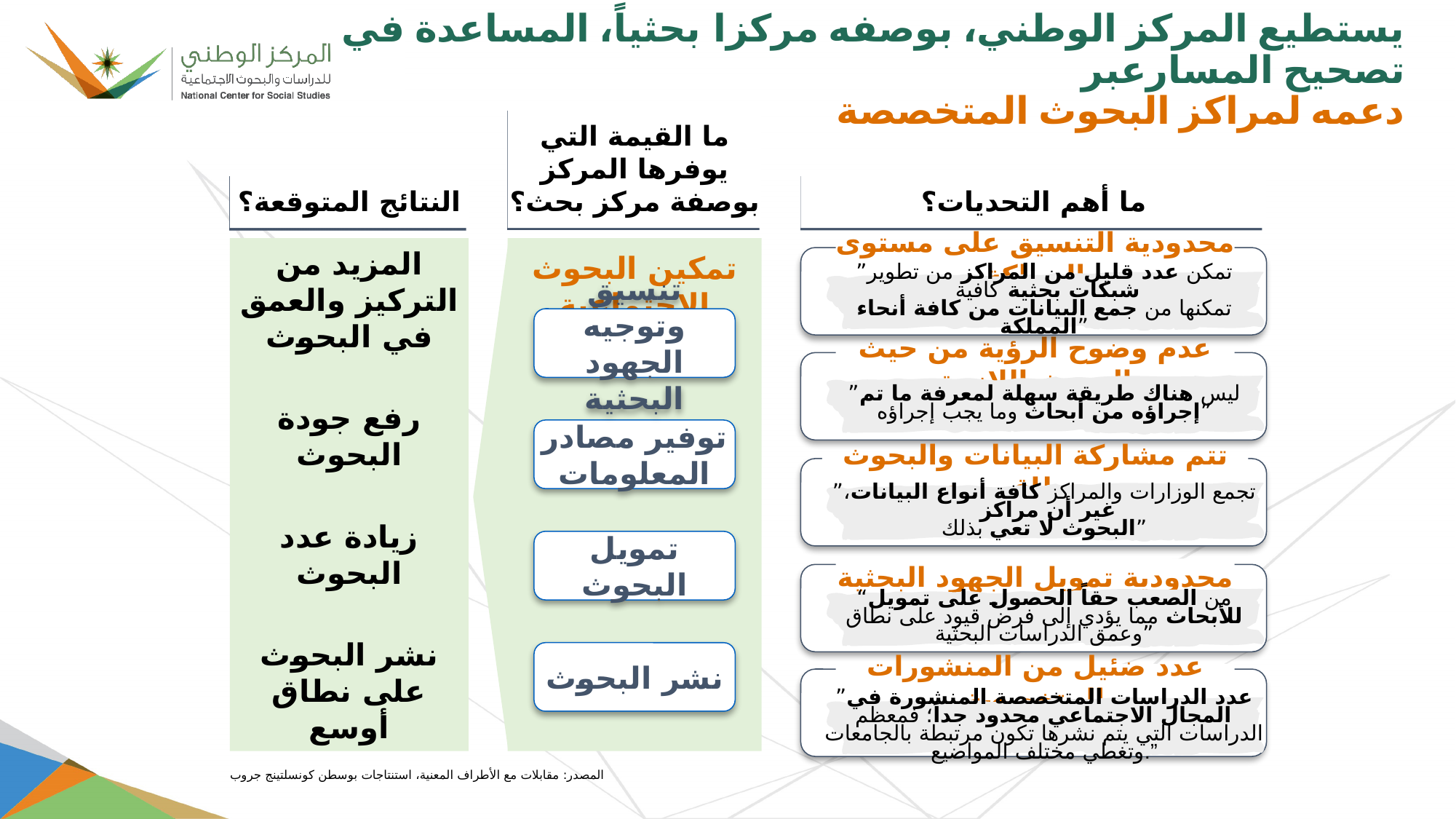

# يستطيع المركز الوطني، بوصفه مركزا بحثياً، المساعدة في تصحيح المسارعبر دعمه لمراكز البحوث المتخصصة
ما القيمة التي يوفرها المركز بوصفة مركز بحث؟
ما أهم التحديات؟
النتائج المتوقعة؟
المزيد من التركيز والعمق في البحوث
رفع جودة البحوث
زيادة عدد البحوث
نشر البحوث على نطاق أوسع
تمكين البحوث الاجتماعية
محدودية التنسيق على مستوى المملكة

”تمكن عدد قليل من المراكز من تطوير شبكات بحثية كافية
تمكنها من جمع البيانات من كافة أنحاء المملكة”
تنسيق وتوجيه الجهود البحثية
عدم وضوح الرؤية من حيث البحوث اللازمة

”ليس هناك طريقة سهلة لمعرفة ما تم إجراؤه من أبحاث وما يجب إجراؤه”
توفير مصادر المعلومات
تتم مشاركة البيانات والبحوث ضمن نطاق محدود

”تجمع الوزارات والمراكز كافة أنواع البيانات، غير أن مراكز
البحوث لا تعي بذلك”

تمويل البحوث
محدودية تمويل الجهود البحثية

“من الصعب حقاً الحصول على تمويل للأبحاث مما يؤدي إلى فرض قيود على نطاق وعمق الدراسات البحثية”
نشر البحوث
عدد ضئيل من المنشورات المتخصصة

”عدد الدراسات المتخصصة المنشورة في المجال الاجتماعي محدود جداً؛ فمعظم الدراسات التي يتم نشرها تكون مرتبطة بالجامعات وتغطي مختلف المواضيع.”
المصدر: مقابلات مع الأطراف المعنية، استنتاجات بوسطن كونسلتينج جروب